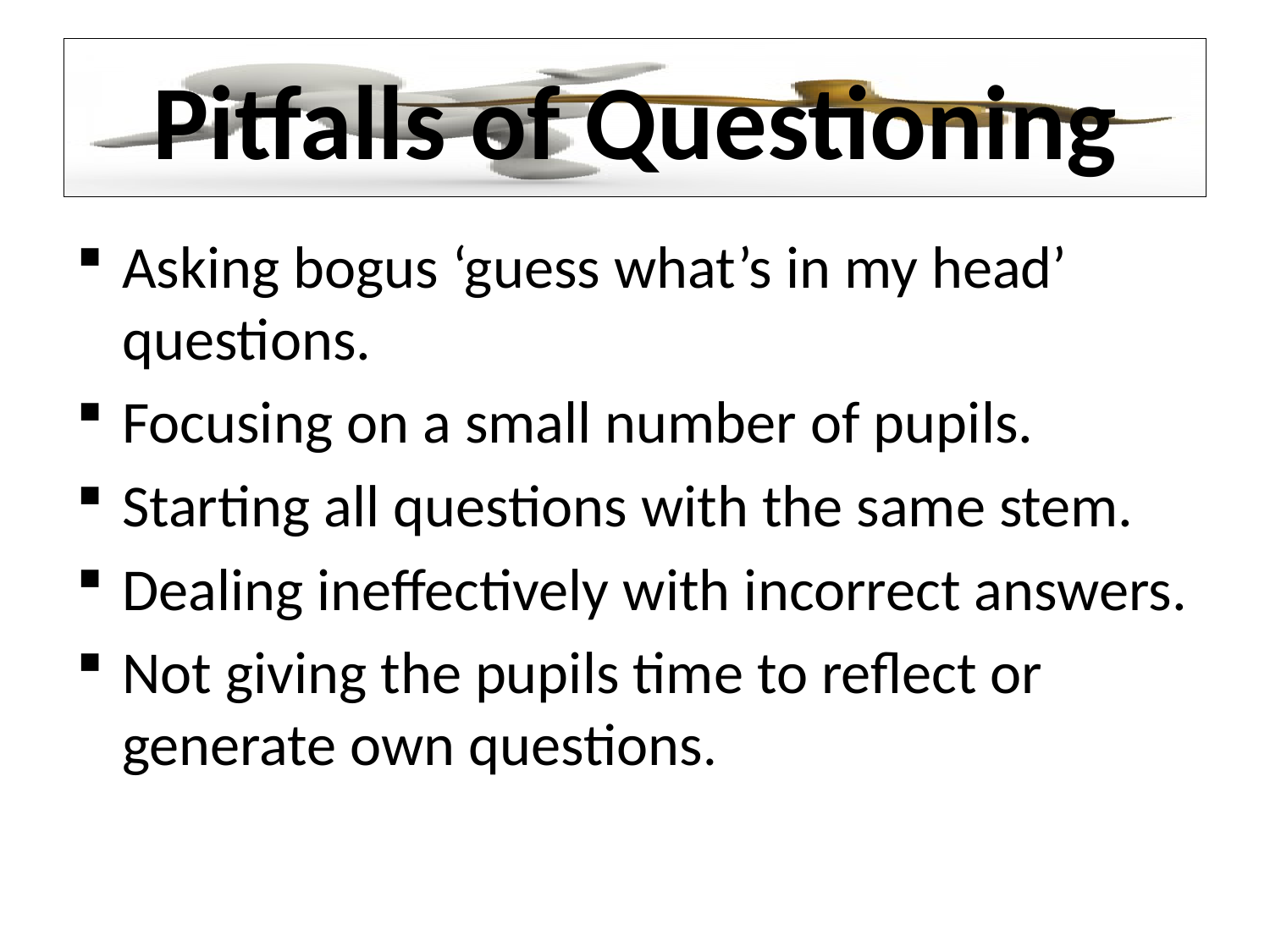

# Pitfalls of Questioning
Asking bogus ‘guess what’s in my head’ questions.
Focusing on a small number of pupils.
Starting all questions with the same stem.
Dealing ineffectively with incorrect answers.
Not giving the pupils time to reflect or generate own questions.